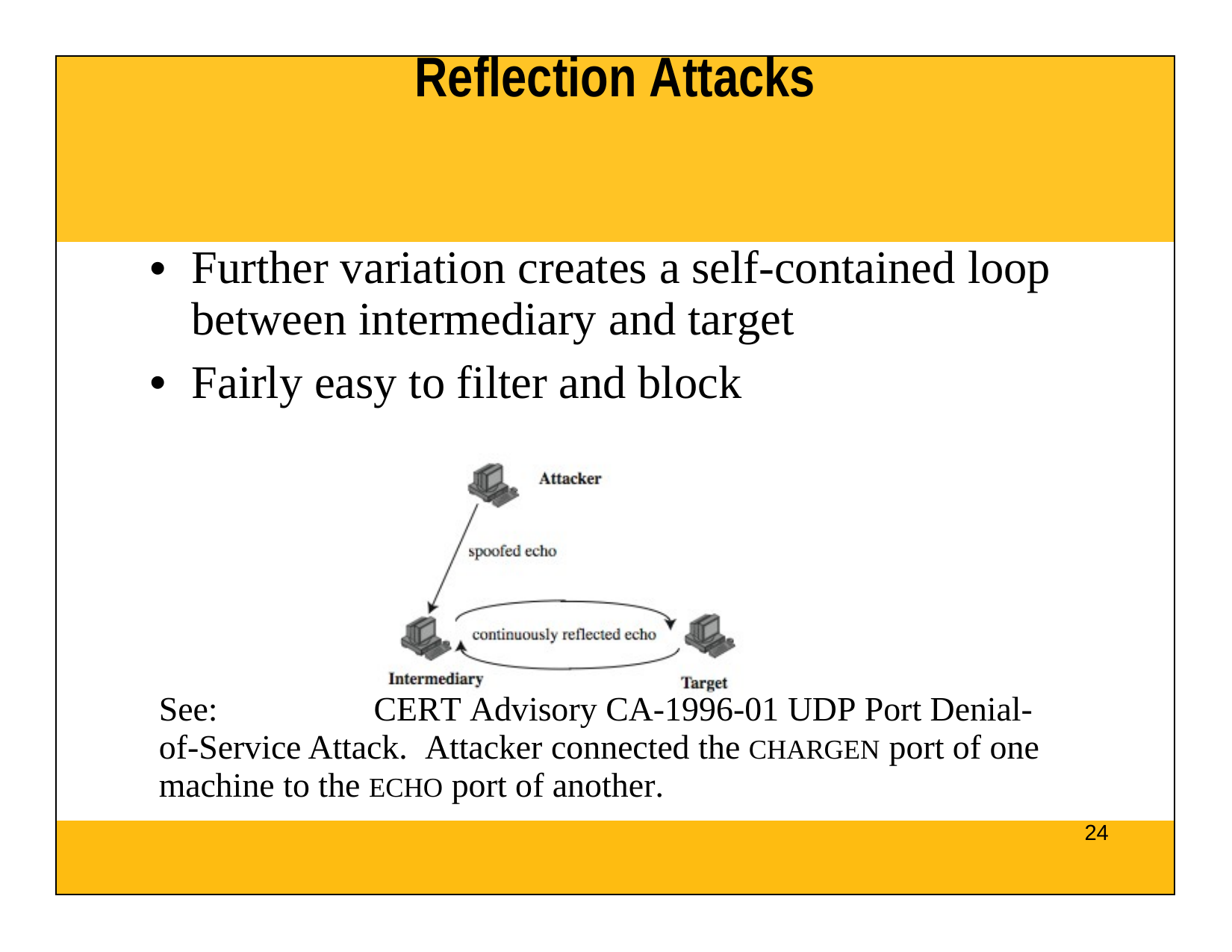

| Reflection Attacks |
| --- |
| Further variation creates a self-contained loop between intermediary and target Fairly easy to filter and block See: CERT Advisory CA-1996-01 UDP Port Denial-of-Service Attack. Attacker connected the CHARGEN port of one machine to the ECHO port of another. |
| 24 |